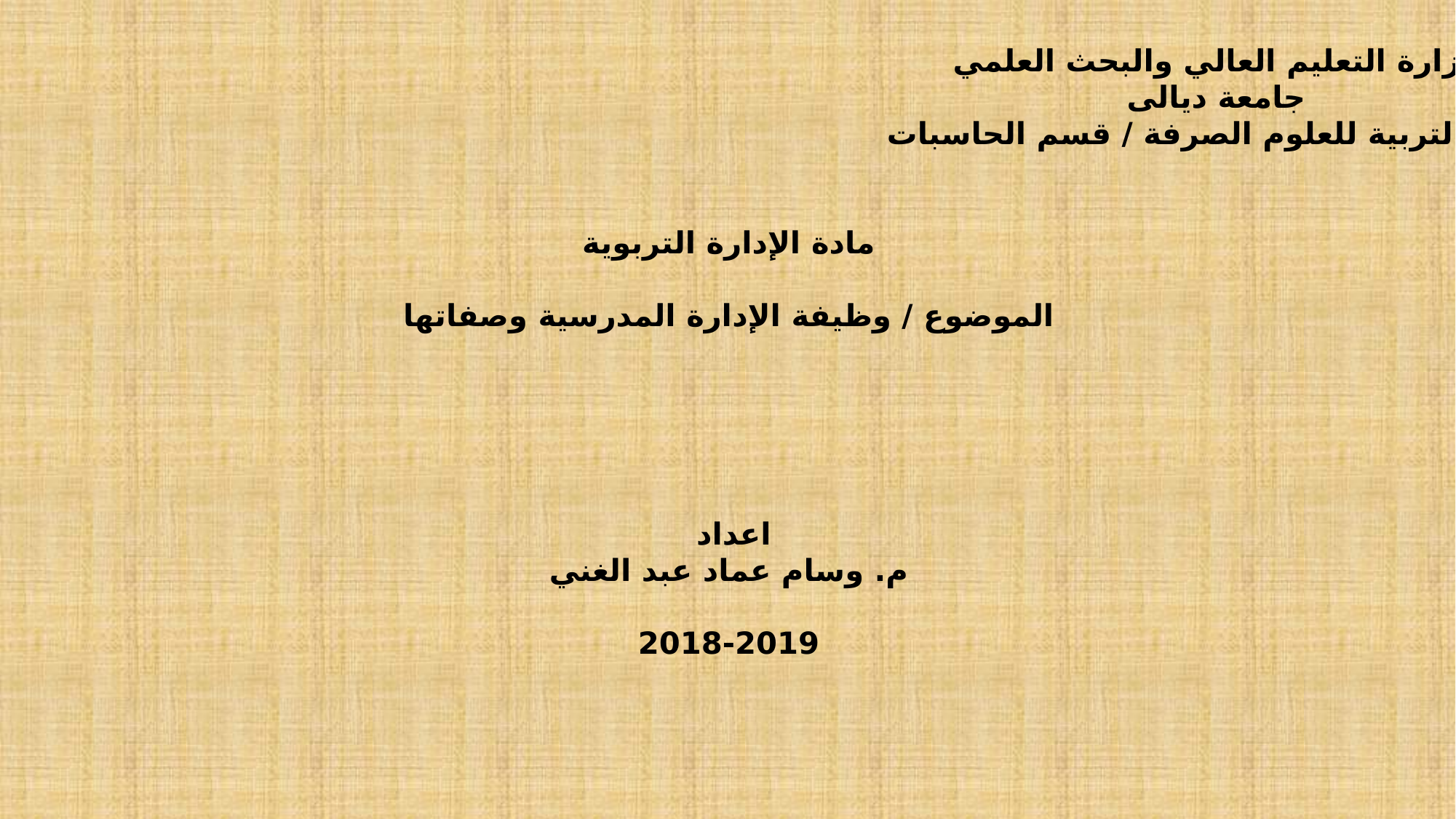

وزارة التعليم العالي والبحث العلمي
جامعة ديالى
كلية التربية للعلوم الصرفة / قسم الحاسبات
مادة الإدارة التربوية

الموضوع / وظيفة الإدارة المدرسية وصفاتها

اعداد
م. وسام عماد عبد الغني

2018-2019